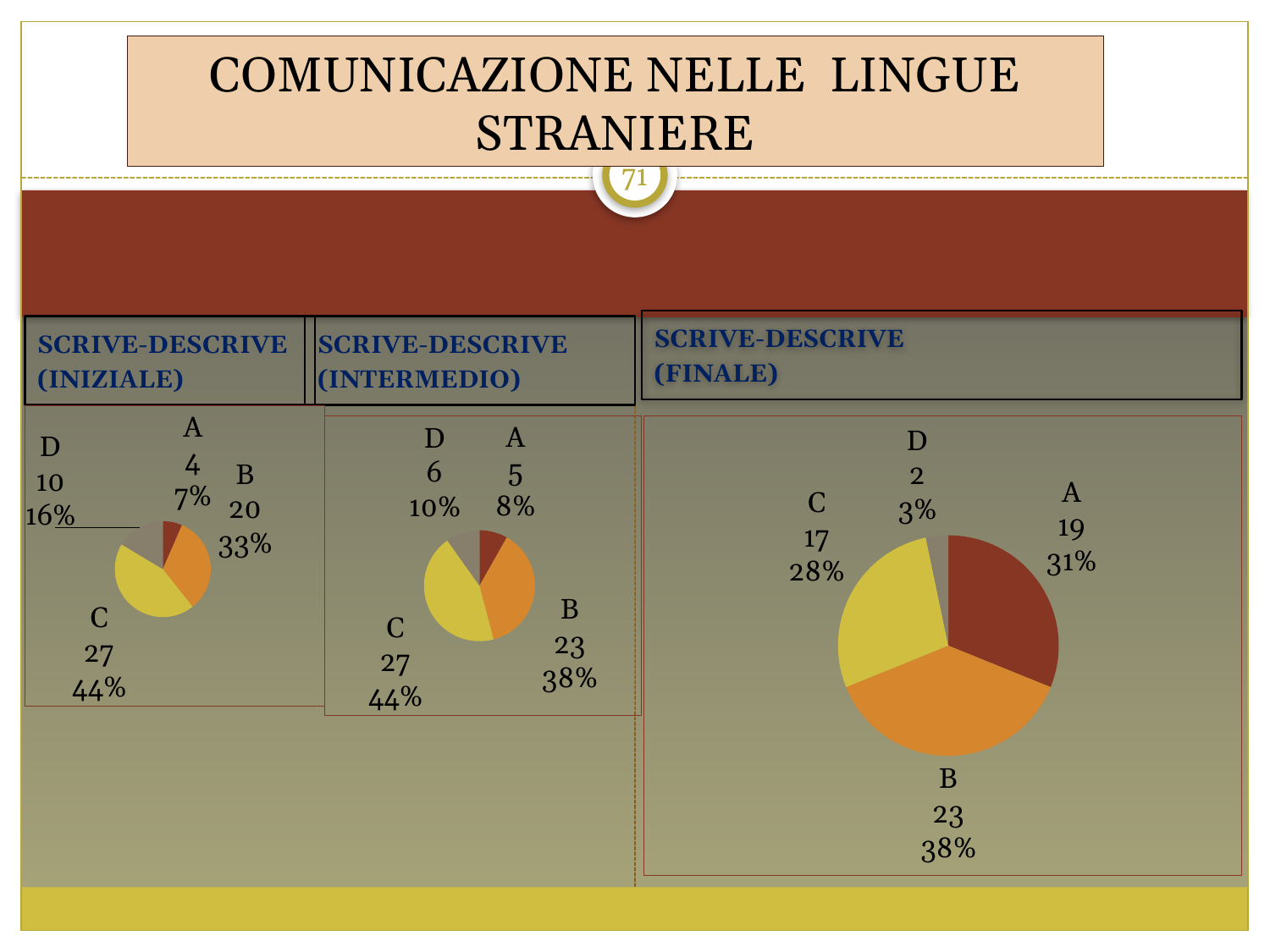

# COMUNICAZIONE NELLE  LINGUE STRANIERE
71
SCRIVE-DESCRIVE
(FINALE)
SCRIVE-DESCRIVE
(INIZIALE)
SCRIVE-DESCRIVE
(INTERMEDIO)

### Chart

| Category | Vendite |
|---|---|
| A | 4.0 |
| B | 20.0 |
| C | 27.0 |
| D | 10.0 |

### Chart

| Category | Vendite |
|---|---|
| A | 19.0 |
| B | 23.0 |
| C | 17.0 |
| D | 2.0 |

### Chart

| Category | Vendite |
|---|---|
| A | 5.0 |
| B | 23.0 |
| C | 27.0 |
| D | 6.0 |